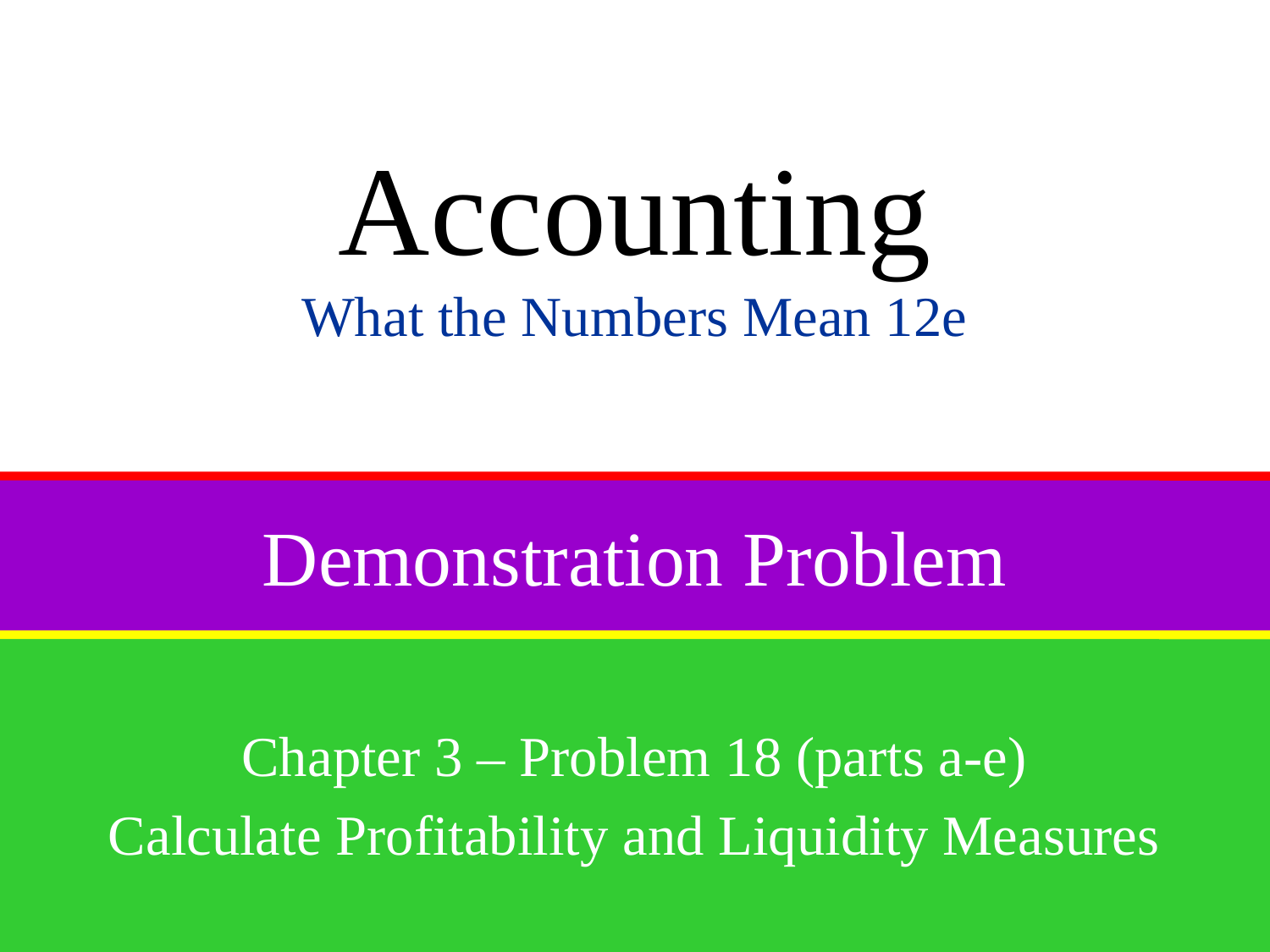

Accounting
What the Numbers Mean 12e
# Demonstration Problem

Chapter 3 – Problem 18 (parts a-e)
Calculate Profitability and Liquidity Measures